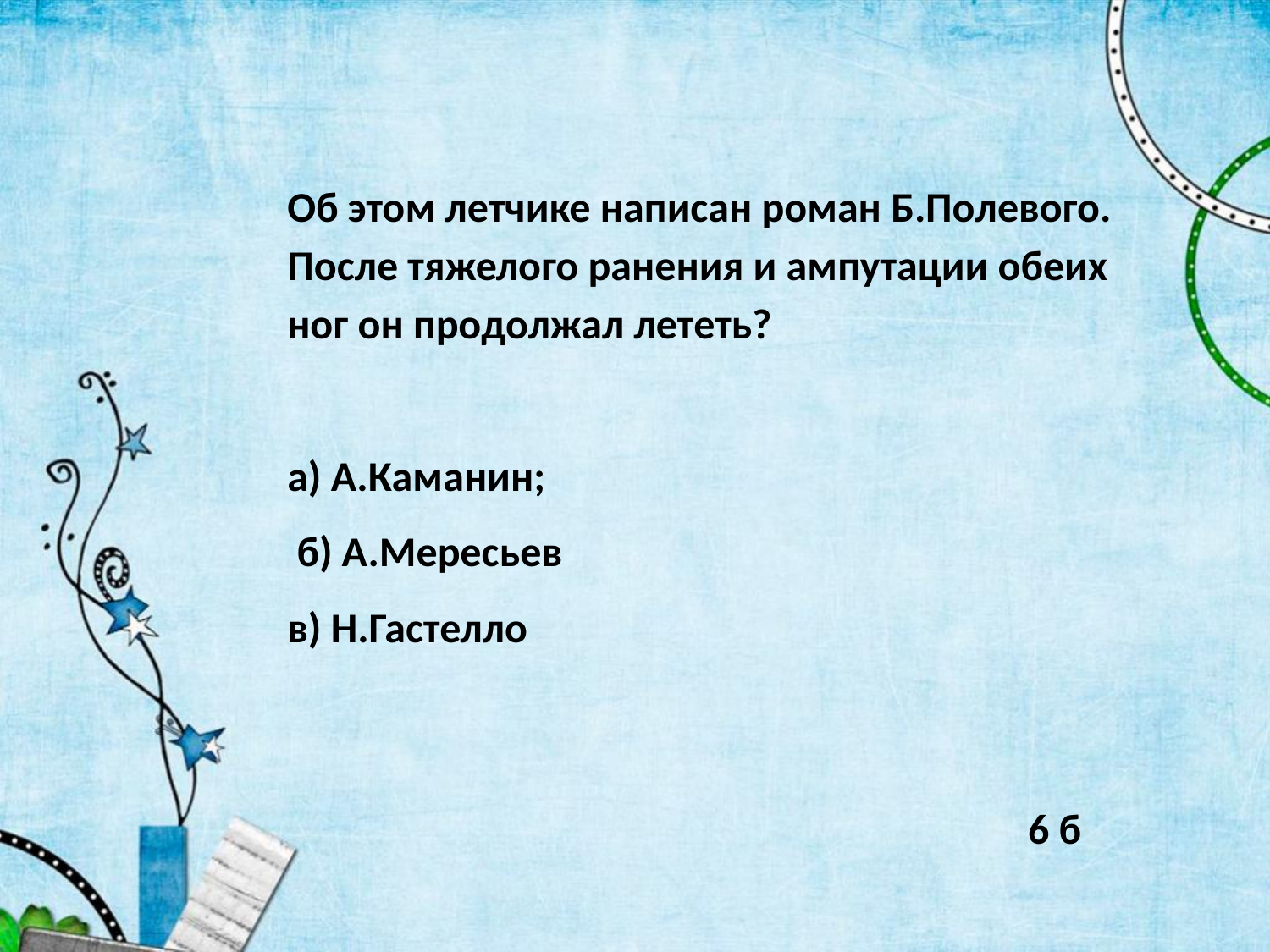

Об этом летчике написан роман Б.Полевого. После тяжелого ранения и ампутации обеих ног он продолжал лететь?

а) А.Каманин;
 б) А.Мересьев
в) Н.Гастелло
6 б